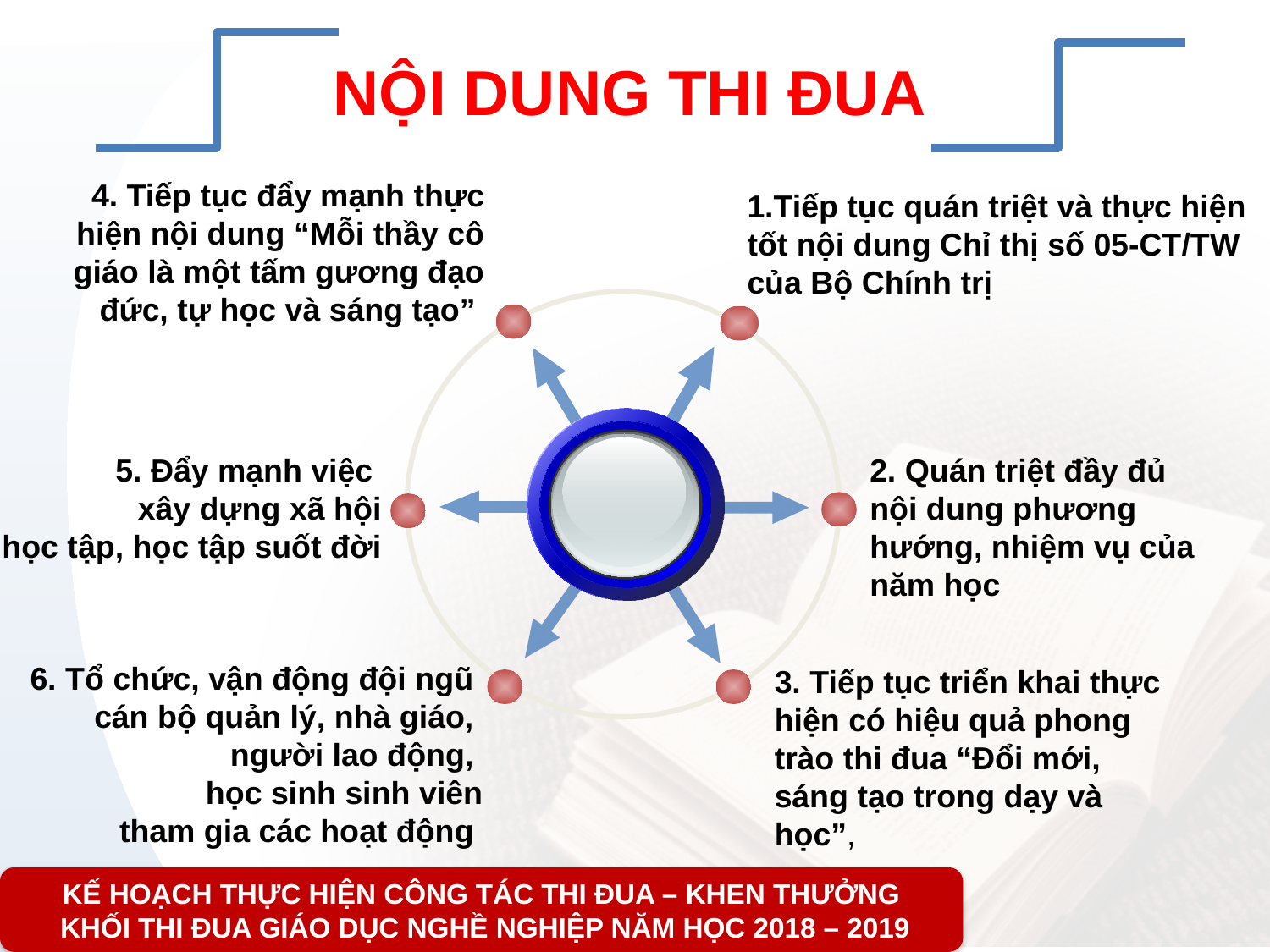

NỘI DUNG THI ĐUA
4. Tiếp tục đẩy mạnh thực hiện nội dung “Mỗi thầy cô giáo là một tấm gương đạo đức, tự học và sáng tạo”

1.Tiếp tục quán triệt và thực hiện tốt nội dung Chỉ thị số 05-CT/TW của Bộ Chính trị

5. Đẩy mạnh việc
xây dựng xã hội
 học tập, học tập suốt đời

2. Quán triệt đầy đủ nội dung phương hướng, nhiệm vụ của năm học

6. Tổ chức, vận động đội ngũ
cán bộ quản lý, nhà giáo,
người lao động,
học sinh sinh viên
 tham gia các hoạt động

3. Tiếp tục triển khai thực hiện có hiệu quả phong trào thi đua “Đổi mới, sáng tạo trong dạy và học”,